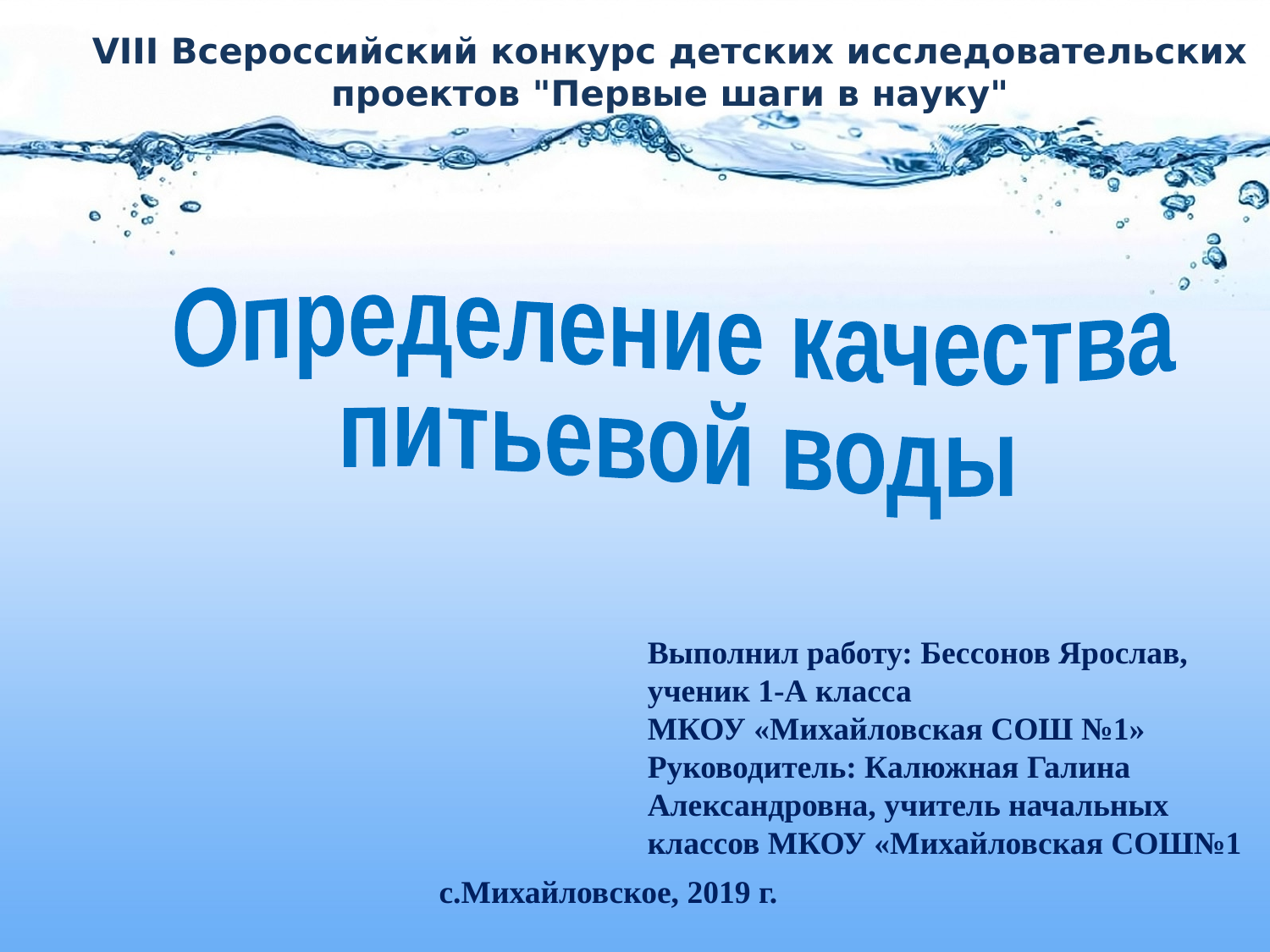

VIII Всероссийский конкурс детских исследовательских проектов "Первые шаги в науку"
Определение качества
питьевой воды
Выполнил работу: Бессонов Ярослав,
ученик 1-А класса
МКОУ «Михайловская СОШ №1»
Руководитель: Калюжная Галина Александровна, учитель начальных классов МКОУ «Михайловская СОШ№1
с.Михайловское, 2019 г.